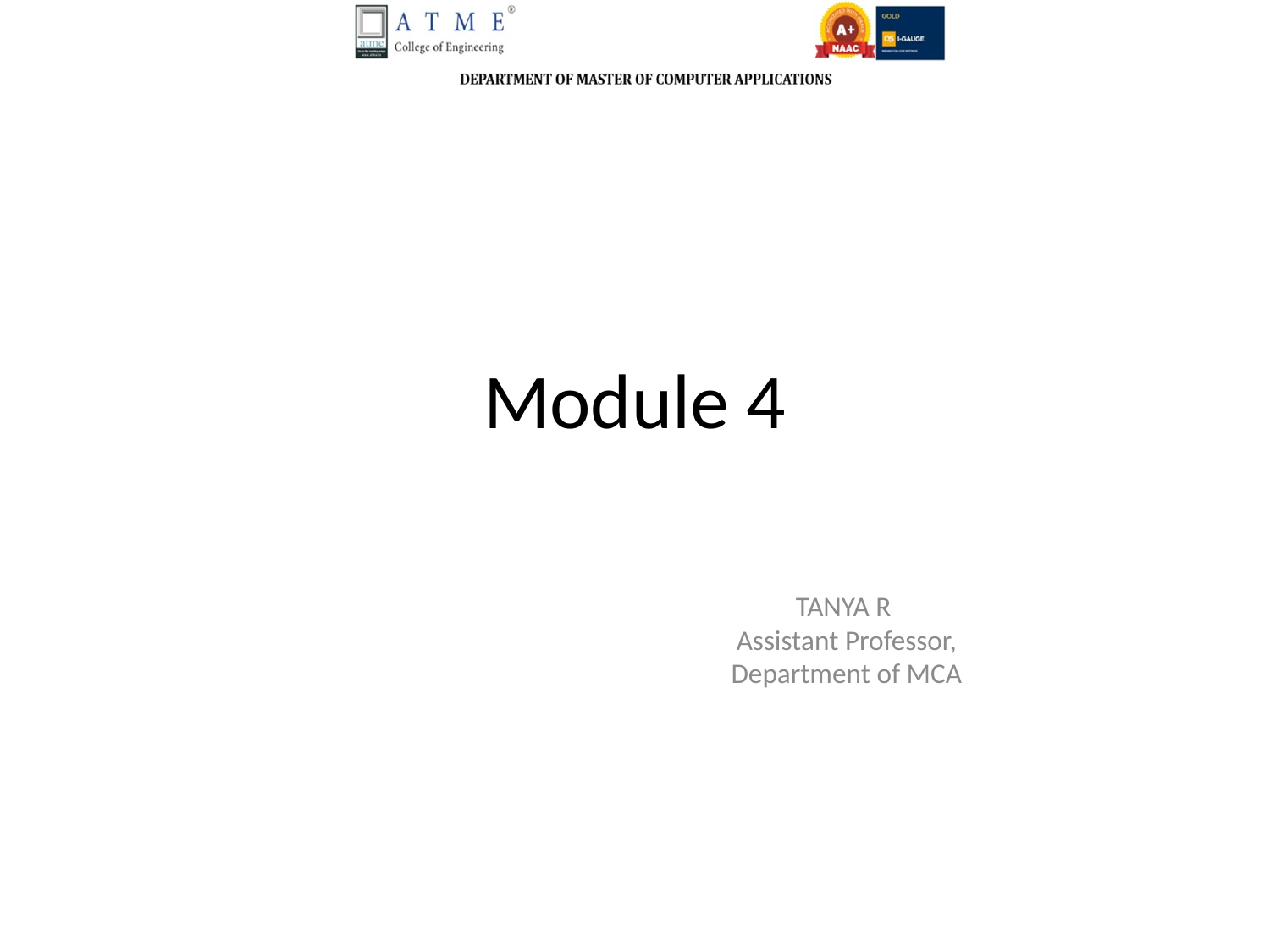

# Module 4
TANYA R
Assistant Professor,
Department of MCA